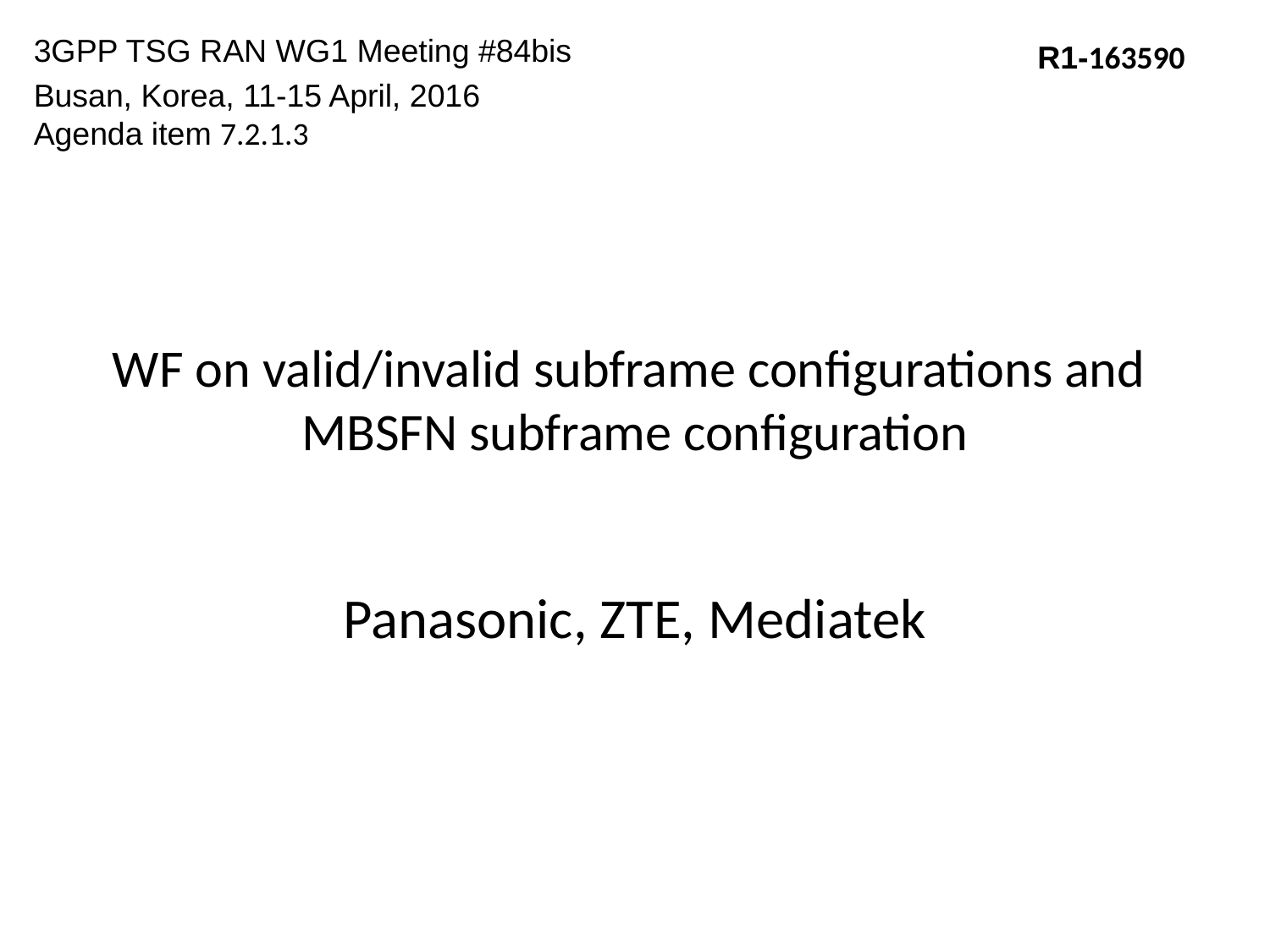

3GPP TSG RAN WG1 Meeting #84bis
Busan, Korea, 11-15 April, 2016
Agenda item 7.2.1.3
R1-163590
# WF on valid/invalid subframe configurations and MBSFN subframe configuration
Panasonic, ZTE, Mediatek